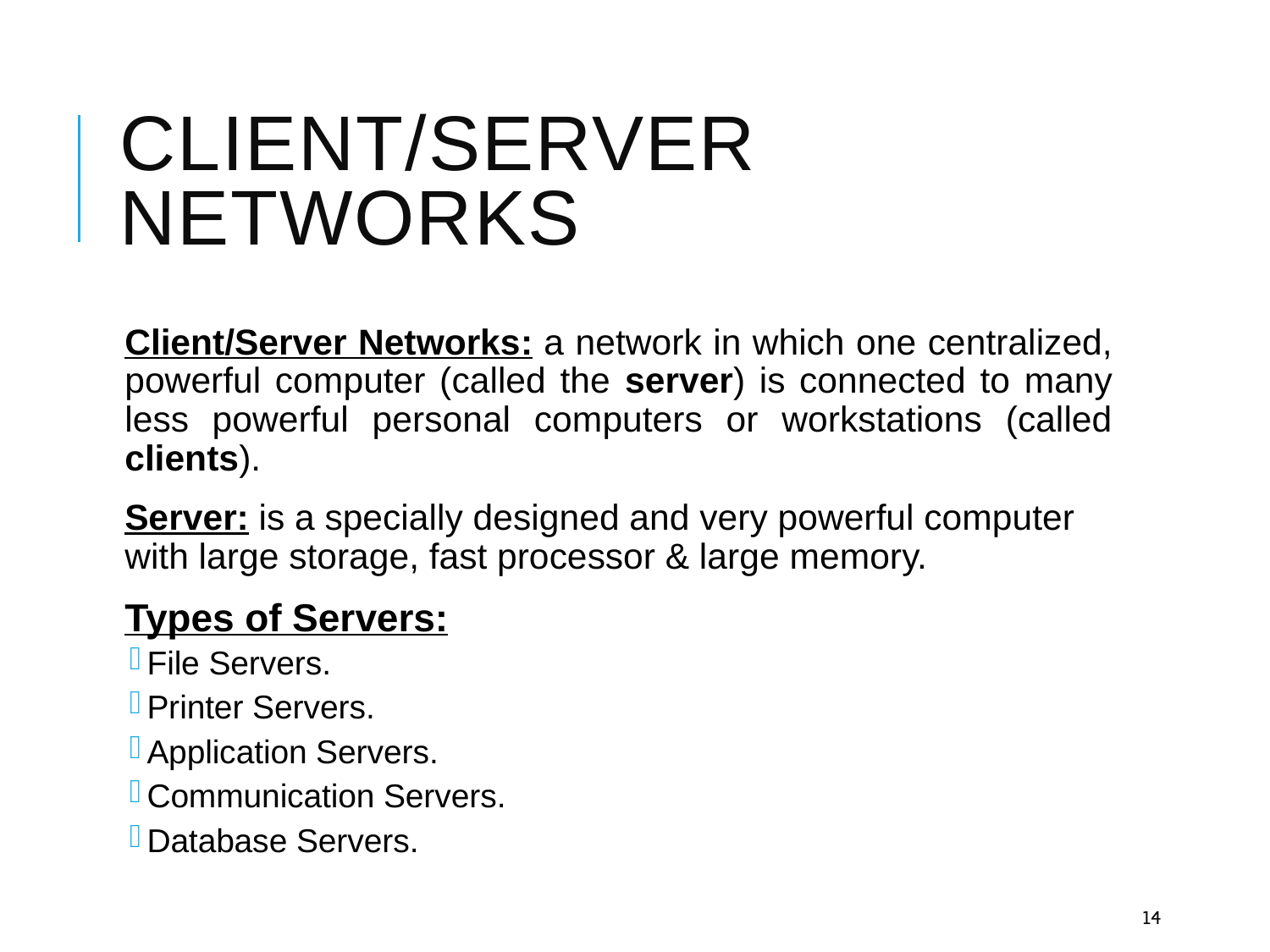

# Client/Server Networks
Client/Server Networks: a network in which one centralized, powerful computer (called the server) is connected to many less powerful personal computers or workstations (called clients).
Server: is a specially designed and very powerful computer with large storage, fast processor & large memory.
Types of Servers:
File Servers.
Printer Servers.
Application Servers.
Communication Servers.
Database Servers.
14